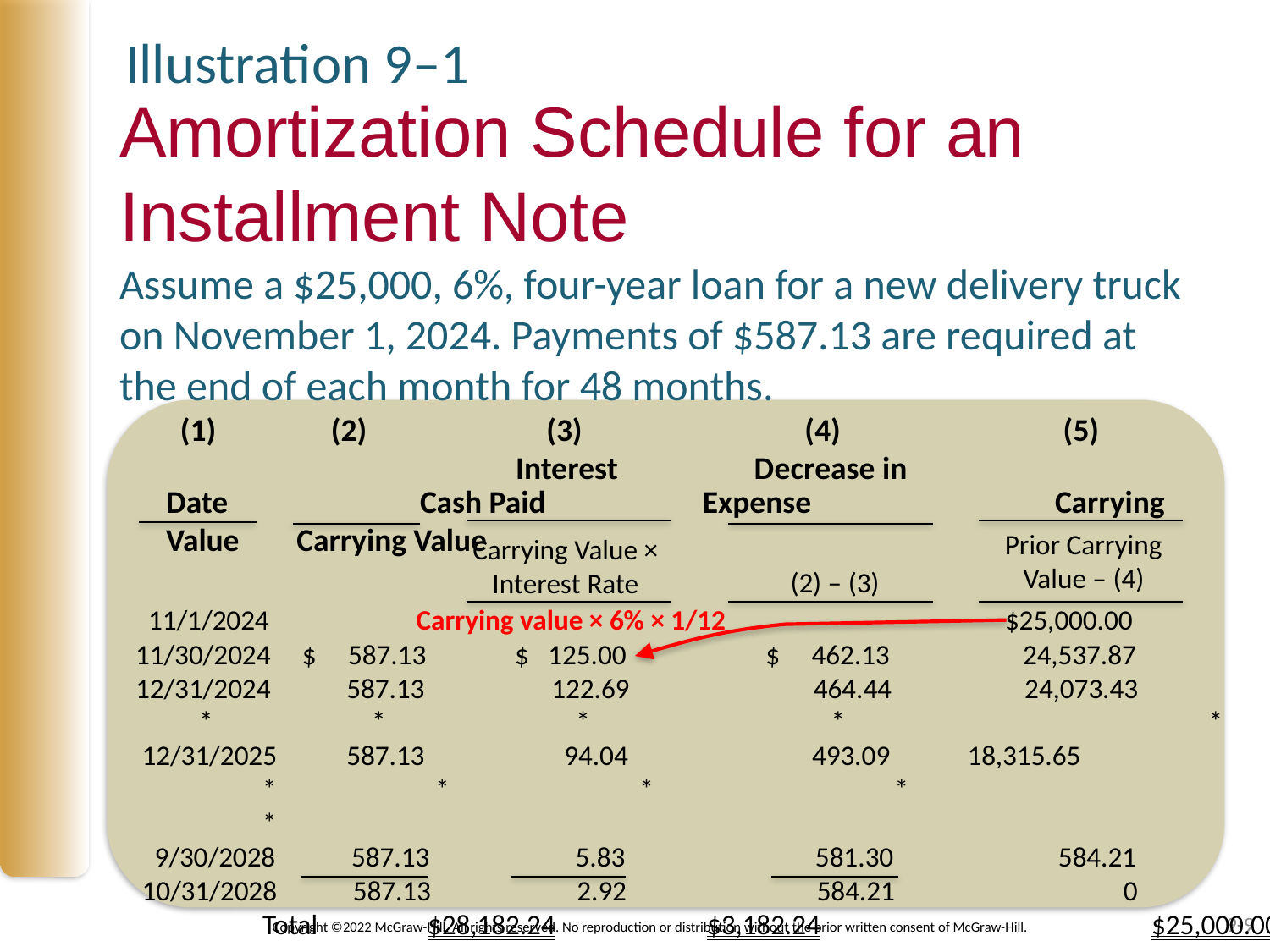

Illustration 9–1
# Amortization Schedule for an Installment Note
Assume a $25,000, 6%, four-year loan for a new delivery truck on November 1, 2024. Payments of $587.13 are required at the end of each month for 48 months.

  (1)                (2)                         (3)                               (4)                               (5)
Interest                   Decrease in
Date		Cash Paid		    Expense		Carrying Value        Carrying Value
Prior Carrying
Value – (4)
Carrying Value × Interest Rate
(2) – (3)
Carrying value × 6% × 1/12
  11/1/2024                                                                                                                    $25,000.00
11/30/2024     $     587.13              $   125.00                      $     462.13                     24,537.87
12/31/2024            587.13                    122.69                             464.44                     24,073.43
          *                         *                              *                                      *			         *
 12/31/2025           587.13                      94.04                             493.09 	           18,315.65 			*                         *                              *                                      *				*
   9/30/2028            587.13                       5.83                              581.30                          584.21
 10/31/2028            587.13                       2.92                              584.21                                    0			Total	      $28,182.24	          $3,182.24			$25,000.00

9-9
Copyright ©2022 McGraw-Hill. All rights reserved. No reproduction or distribution without the prior written consent of McGraw-Hill.